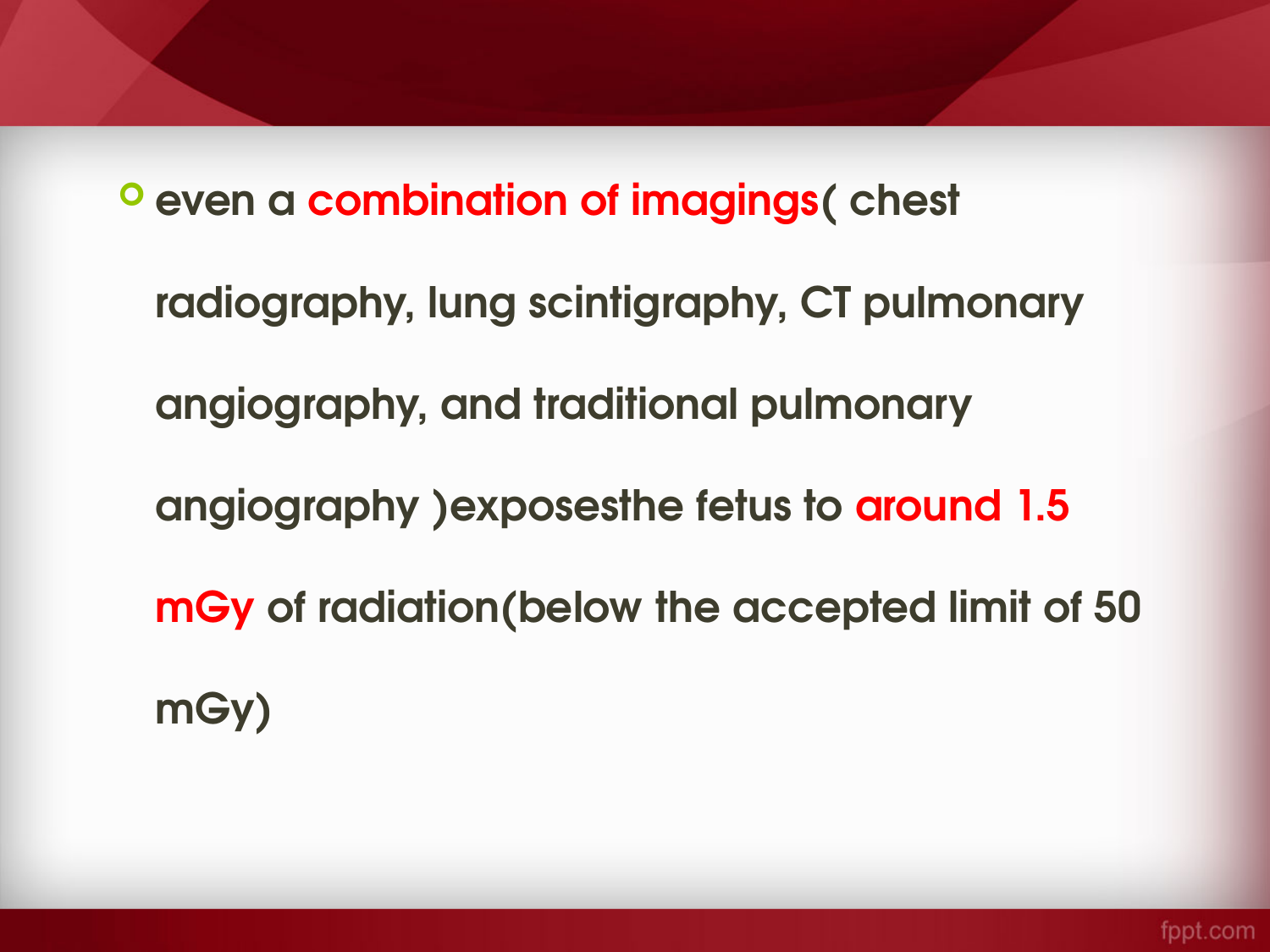

even a combination of imagings( chest radiography, lung scintigraphy, CT pulmonary angiography, and traditional pulmonary angiography )exposesthe fetus to around 1.5 mGy of radiation(below the accepted limit of 50 mGy)